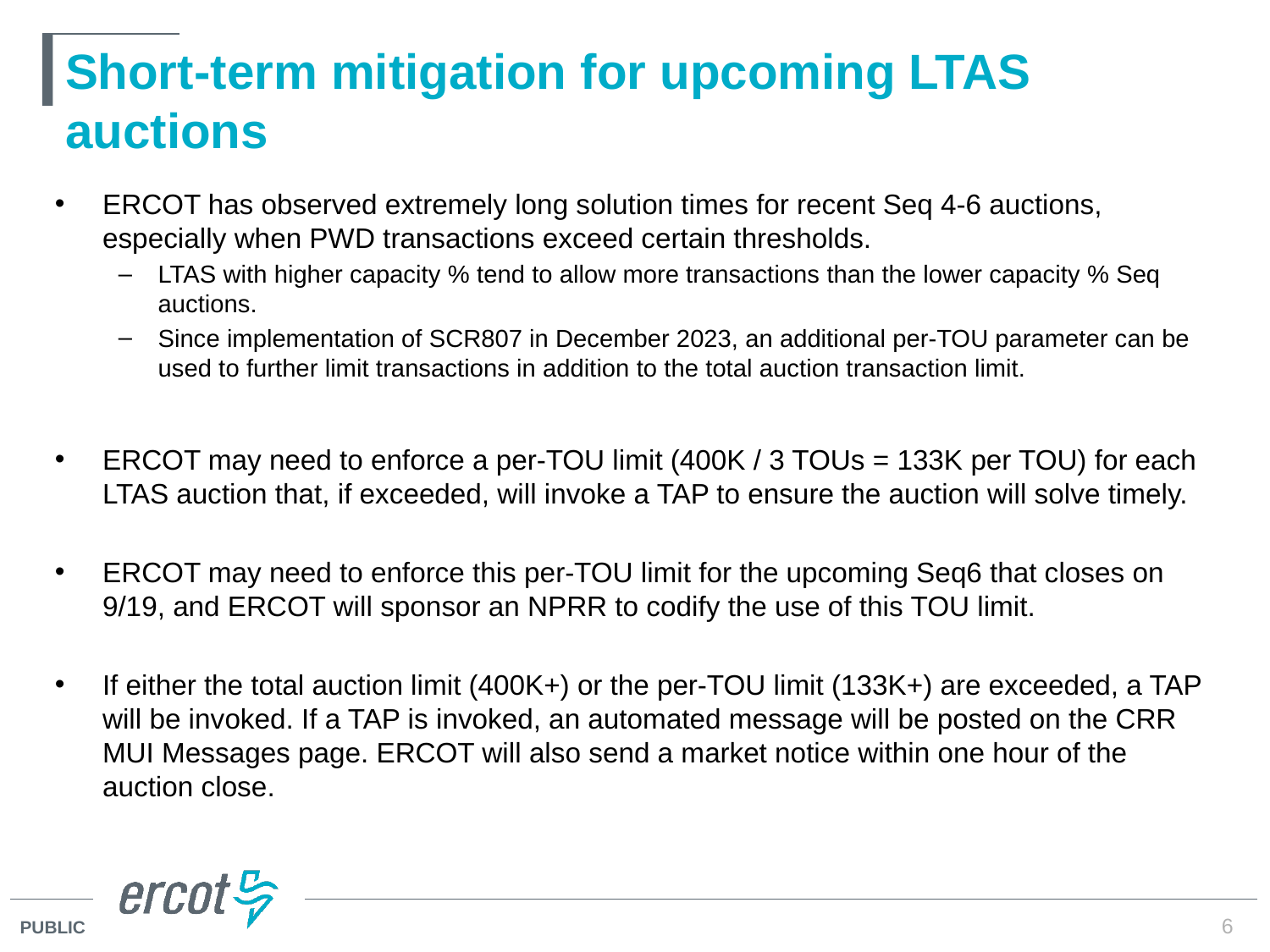

# Short-term mitigation for upcoming LTAS auctions
ERCOT has observed extremely long solution times for recent Seq 4-6 auctions, especially when PWD transactions exceed certain thresholds.
LTAS with higher capacity % tend to allow more transactions than the lower capacity % Seq auctions.
Since implementation of SCR807 in December 2023, an additional per-TOU parameter can be used to further limit transactions in addition to the total auction transaction limit.

ERCOT may need to enforce a per-TOU limit (400K / 3 TOUs = 133K per TOU) for each LTAS auction that, if exceeded, will invoke a TAP to ensure the auction will solve timely.

ERCOT may need to enforce this per-TOU limit for the upcoming Seq6 that closes on 9/19, and ERCOT will sponsor an NPRR to codify the use of this TOU limit.

If either the total auction limit (400K+) or the per-TOU limit (133K+) are exceeded, a TAP will be invoked. If a TAP is invoked, an automated message will be posted on the CRR MUI Messages page. ERCOT will also send a market notice within one hour of the auction close.

6